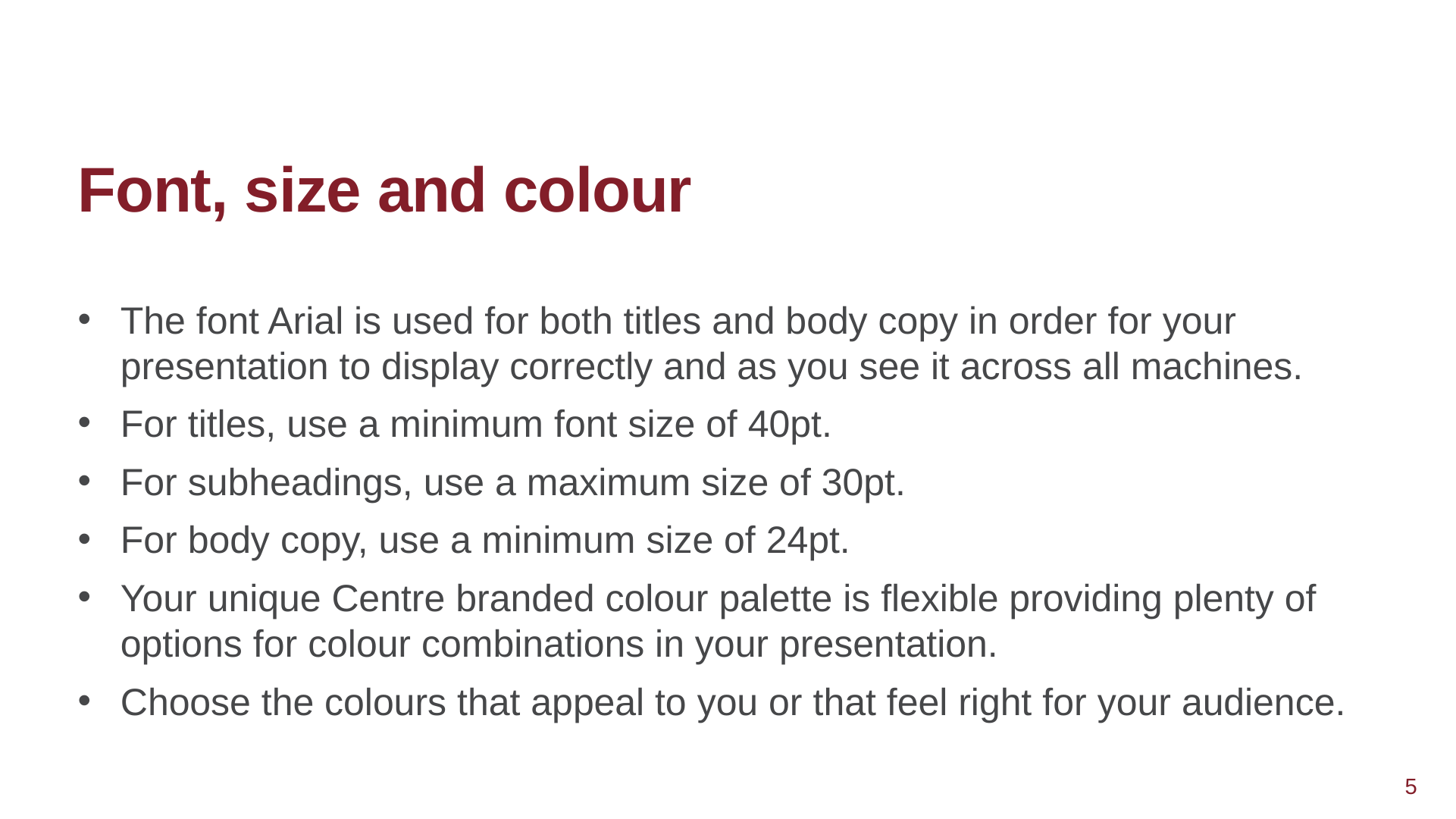

# Font, size and colour
The font Arial is used for both titles and body copy in order for your presentation to display correctly and as you see it across all machines.
For titles, use a minimum font size of 40pt.
For subheadings, use a maximum size of 30pt.
For body copy, use a minimum size of 24pt.
Your unique Centre branded colour palette is flexible providing plenty of options for colour combinations in your presentation.
Choose the colours that appeal to you or that feel right for your audience.

5